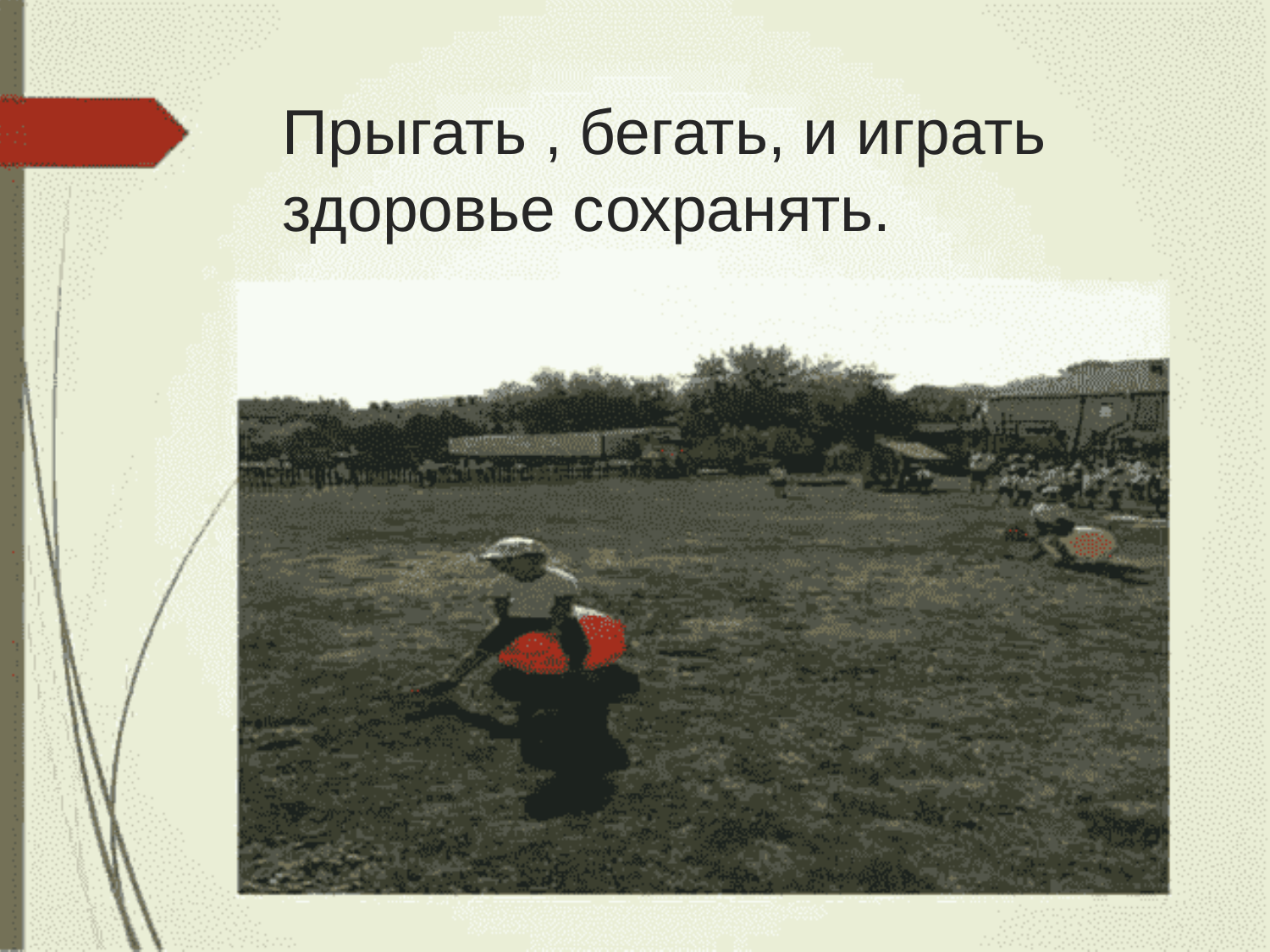

Прыгать , бегать, и играть
здоровье сохранять.